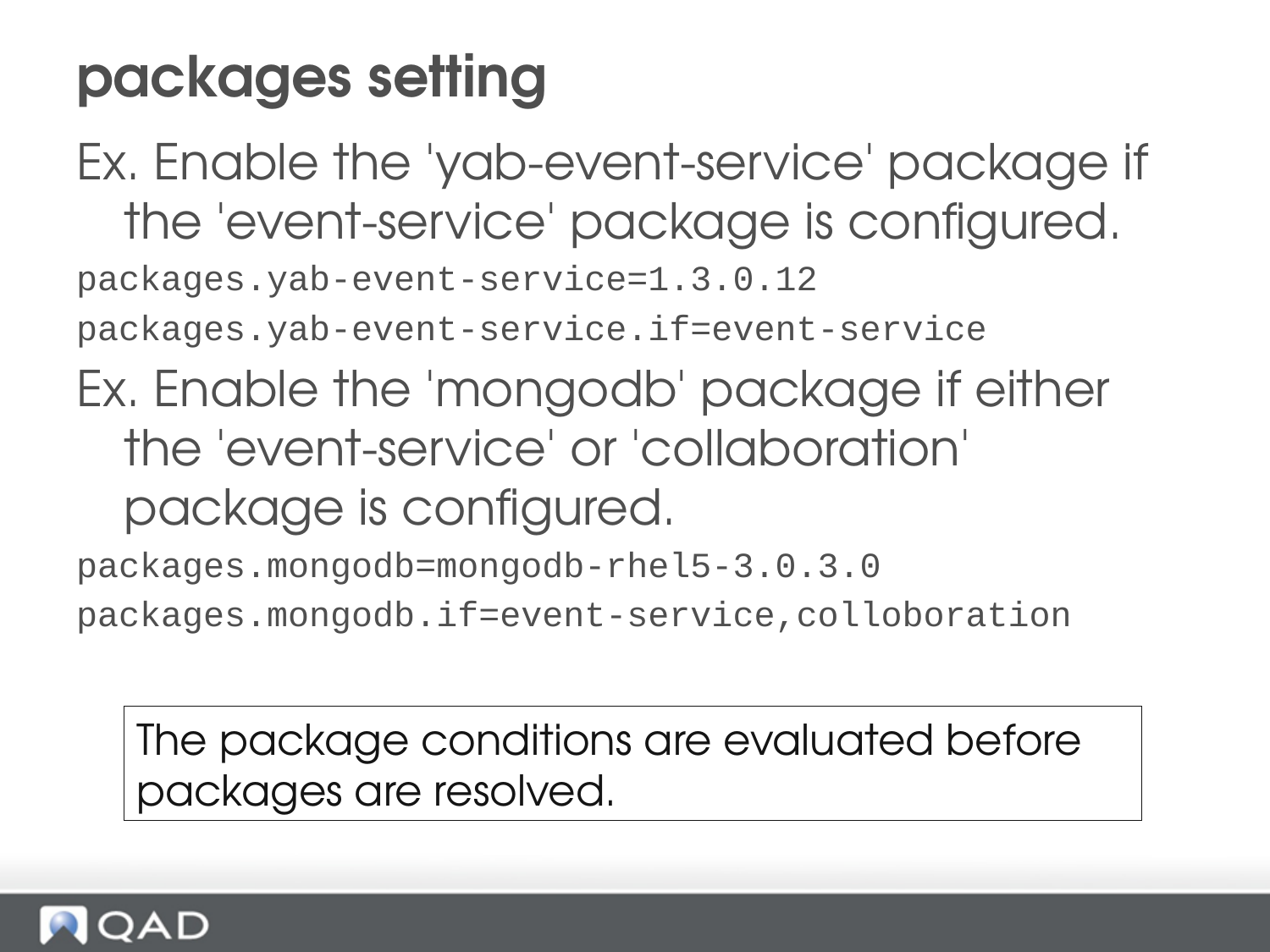

# packages setting
Ex. Enable the 'yab-event-service' package if the 'event-service' package is configured.
packages.yab-event-service=1.3.0.12
packages.yab-event-service.if=event-service
Ex. Enable the 'mongodb' package if either the 'event-service' or 'collaboration' package is configured.
packages.mongodb=mongodb-rhel5-3.0.3.0
packages.mongodb.if=event-service,colloboration
The package conditions are evaluated before packages are resolved.